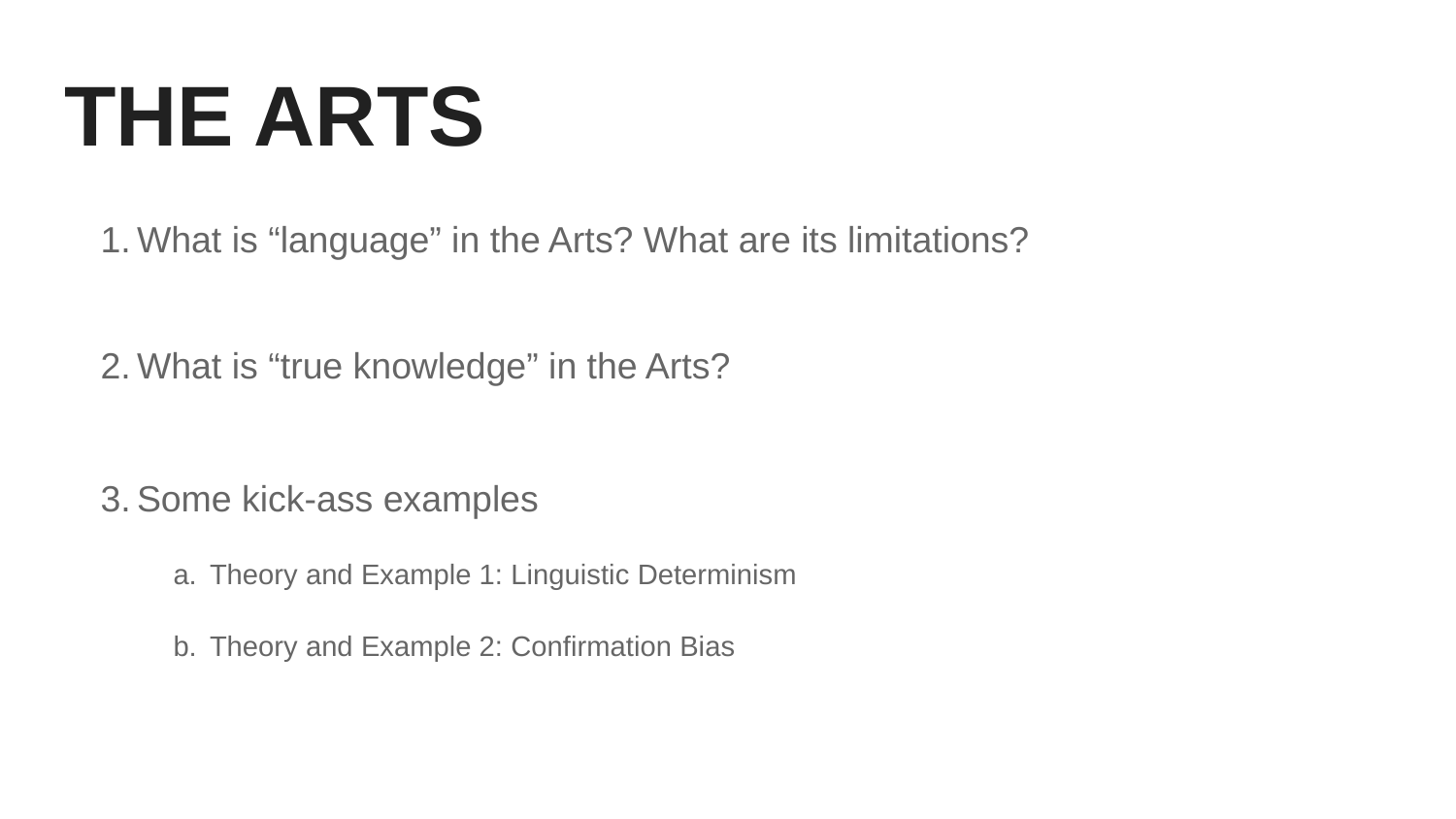

# THE ARTS
What is “language” in the Arts? What are its limitations?
What is “true knowledge” in the Arts?
Some kick-ass examples
Theory and Example 1: Linguistic Determinism
Theory and Example 2: Confirmation Bias